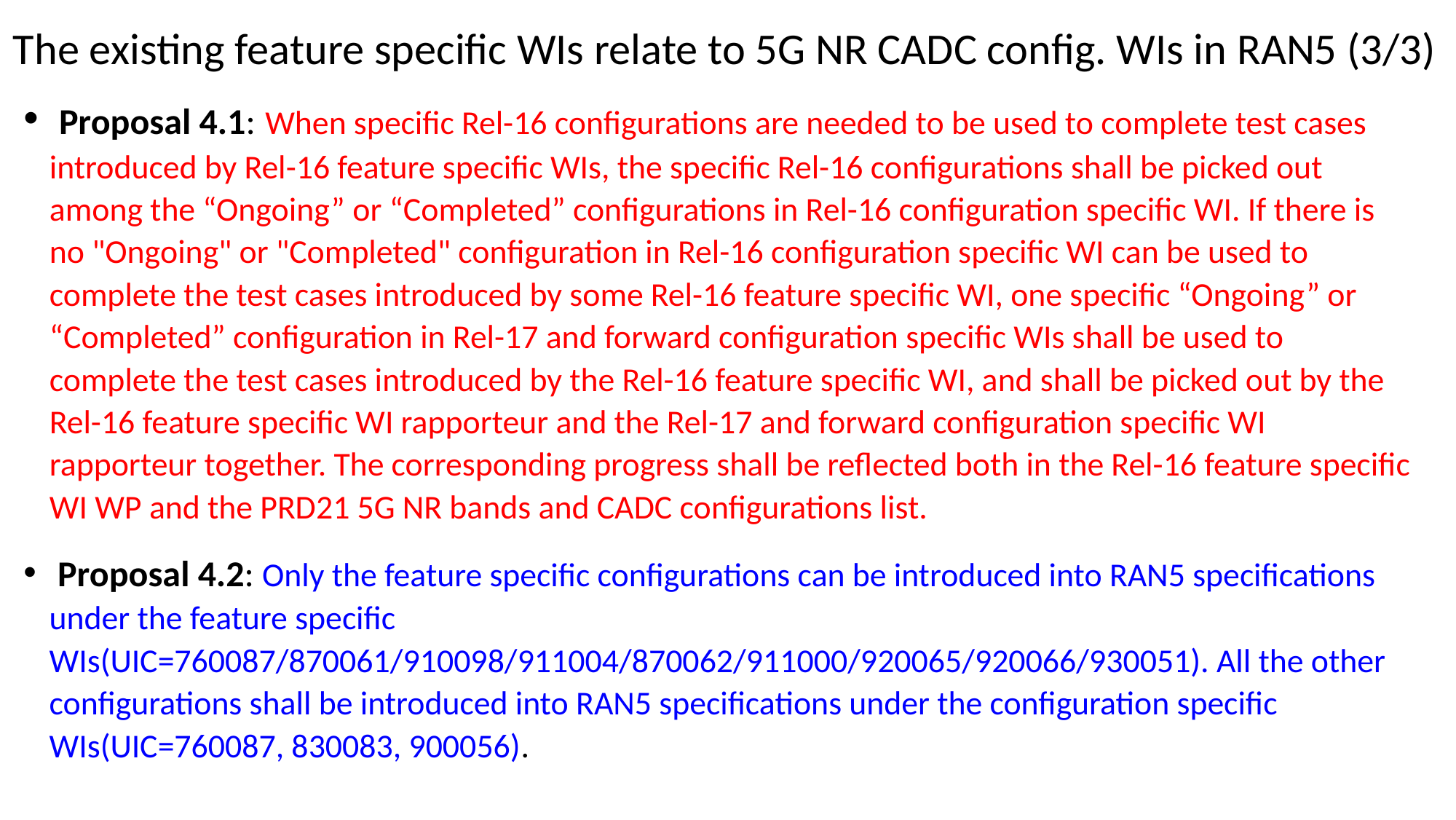

The existing feature specific WIs relate to 5G NR CADC config. WIs in RAN5 (3/3)
 Proposal 4.1: When specific Rel-16 configurations are needed to be used to complete test cases introduced by Rel-16 feature specific WIs, the specific Rel-16 configurations shall be picked out among the “Ongoing” or “Completed” configurations in Rel-16 configuration specific WI. If there is no "Ongoing" or "Completed" configuration in Rel-16 configuration specific WI can be used to complete the test cases introduced by some Rel-16 feature specific WI, one specific “Ongoing” or “Completed” configuration in Rel-17 and forward configuration specific WIs shall be used to complete the test cases introduced by the Rel-16 feature specific WI, and shall be picked out by the Rel-16 feature specific WI rapporteur and the Rel-17 and forward configuration specific WI rapporteur together. The corresponding progress shall be reflected both in the Rel-16 feature specific WI WP and the PRD21 5G NR bands and CADC configurations list.
 Proposal 4.2: Only the feature specific configurations can be introduced into RAN5 specifications under the feature specific WIs(UIC=760087/870061/910098/911004/870062/911000/920065/920066/930051). All the other configurations shall be introduced into RAN5 specifications under the configuration specific WIs(UIC=760087, 830083, 900056).